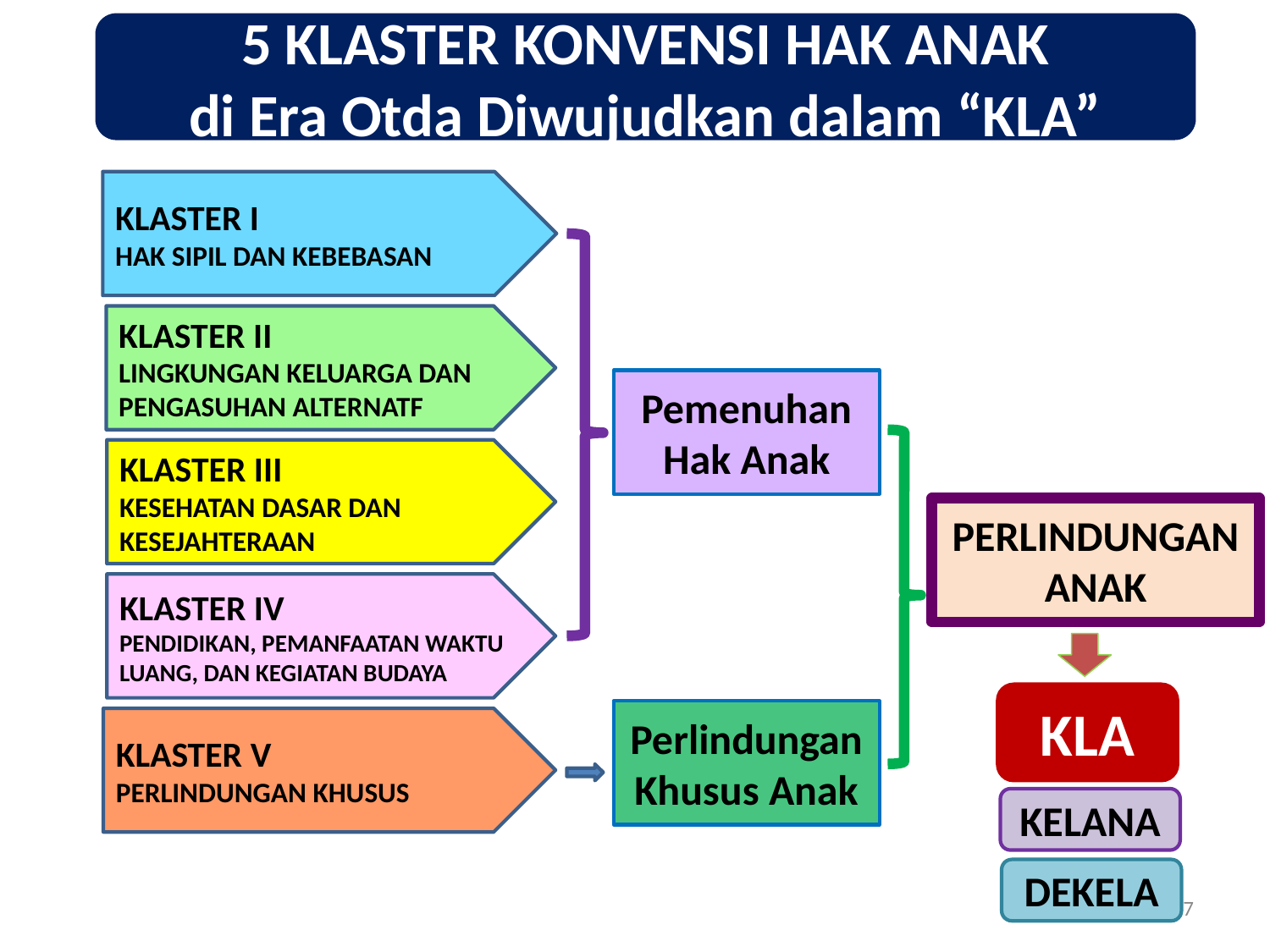

5 KLASTER KONVENSI HAK ANAK
di Era Otda Diwujudkan dalam “KLA”
KLASTER I
HAK SIPIL DAN KEBEBASAN

KLASTER II
LINGKUNGAN KELUARGA DAN PENGASUHAN ALTERNATF
Pemenuhan Hak Anak

KLASTER III
KESEHATAN DASAR DAN KESEJAHTERAAN
PERLINDUNGAN ANAK
KLASTER IV
PENDIDIKAN, PEMANFAATAN WAKTU LUANG, DAN KEGIATAN BUDAYA
Perlindungan Khusus Anak
KLASTER V
PERLINDUNGAN KHUSUS

KLA
KELANA
DEKELA
7